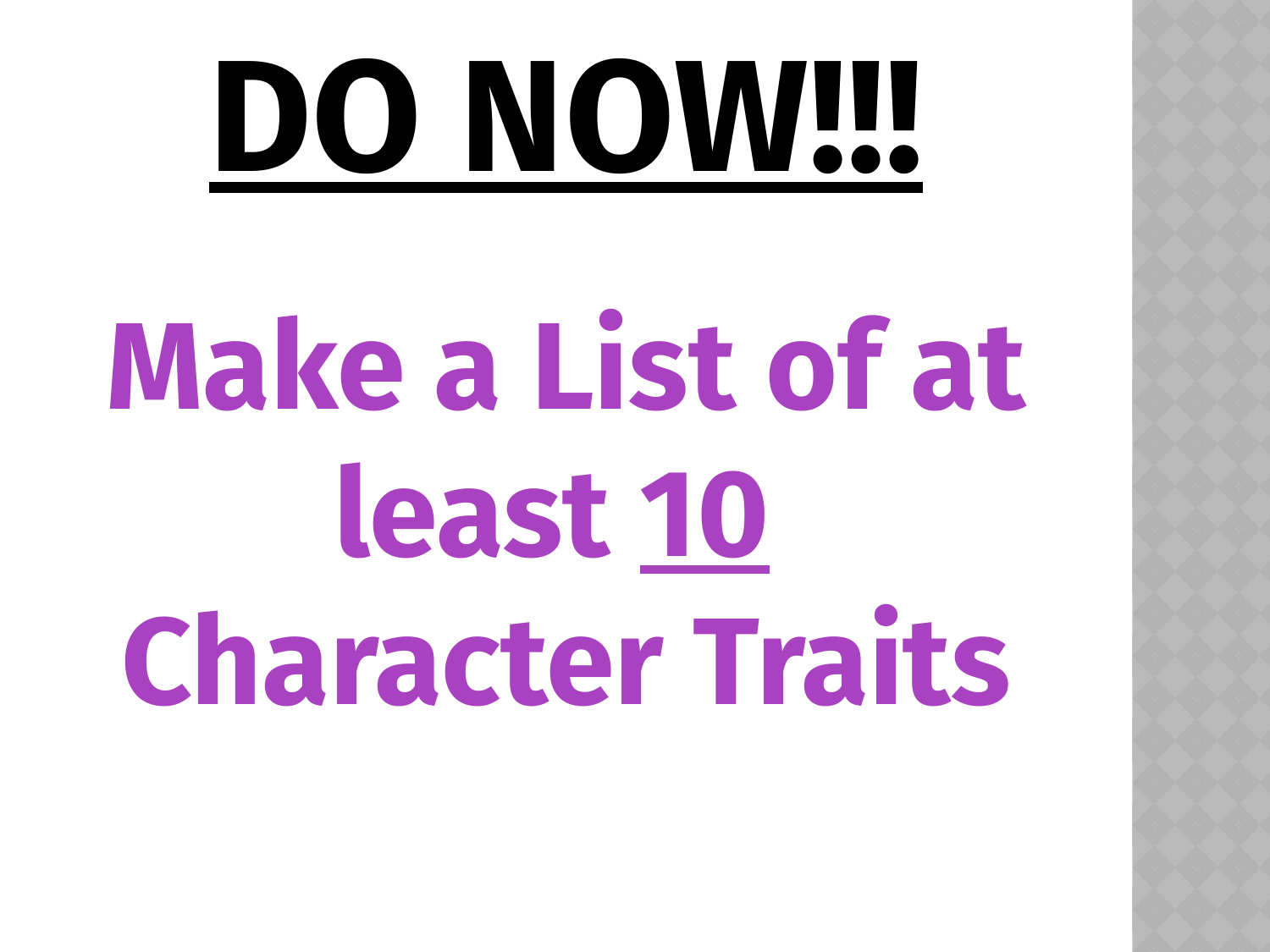

# DO NOW!!!
Make a List of at least 10
Character Traits